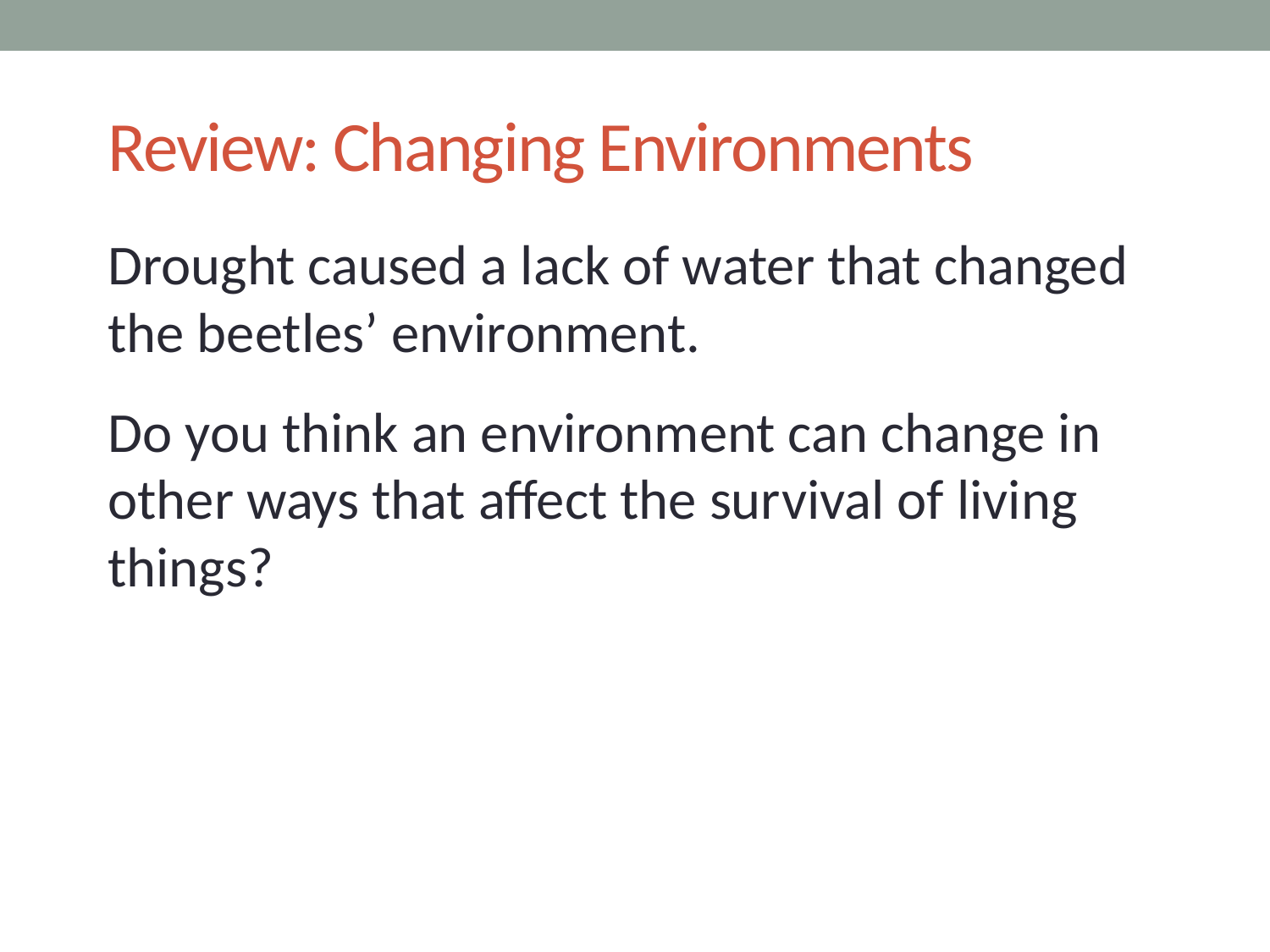

# Review: Changing Environments
Drought caused a lack of water that changed the beetles’ environment.
Do you think an environment can change in other ways that affect the survival of living things?